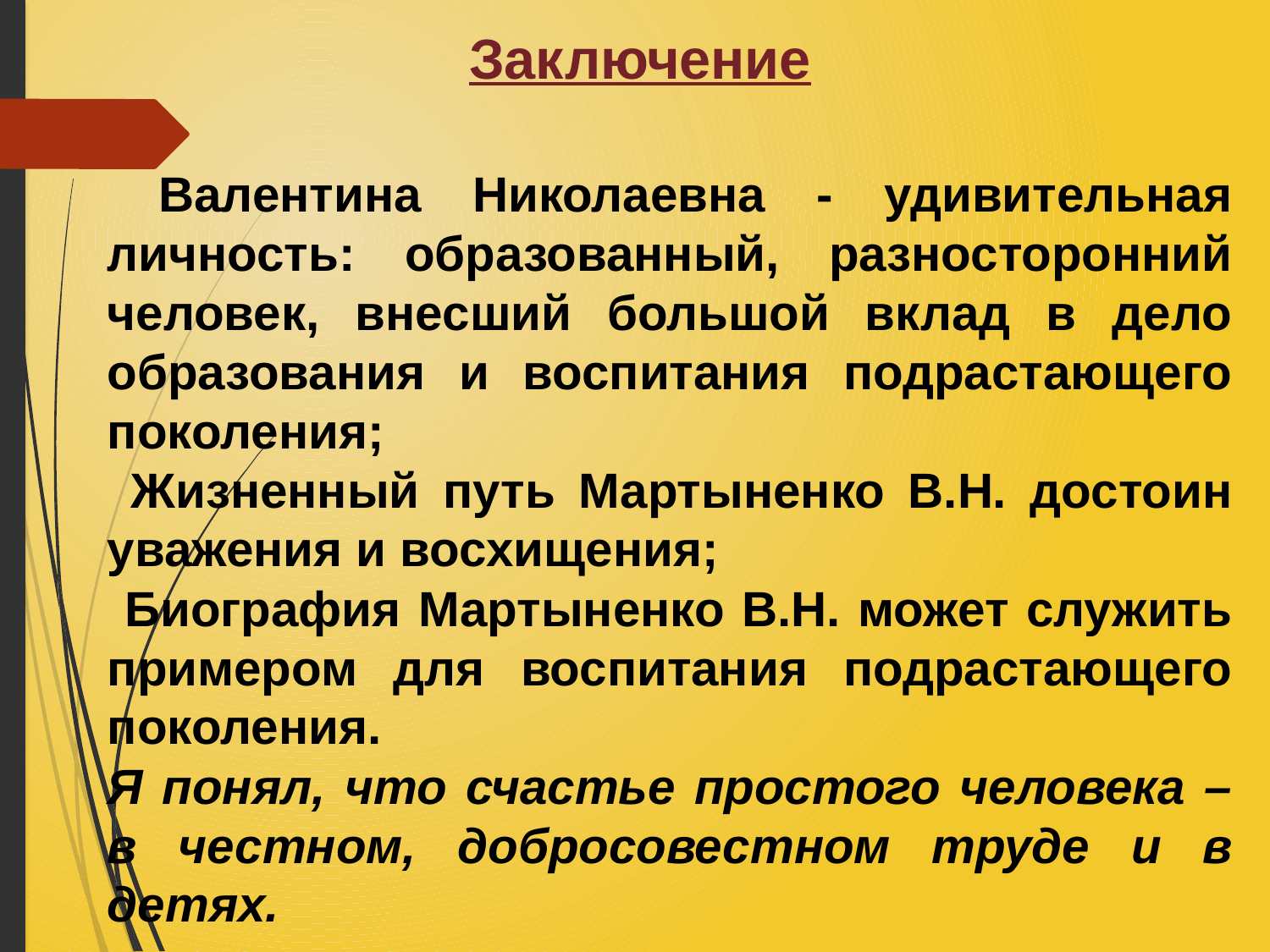

Заключение
 Валентина Николаевна - удивительная личность: образованный, разносторонний человек, внесший большой вклад в дело образования и воспитания подрастающего поколения;
 Жизненный путь Мартыненко В.Н. достоин уважения и восхищения;
 Биография Мартыненко В.Н. может служить примером для воспитания подрастающего поколения.
Я понял, что счастье простого человека – в честном, добросовестном труде и в детях.